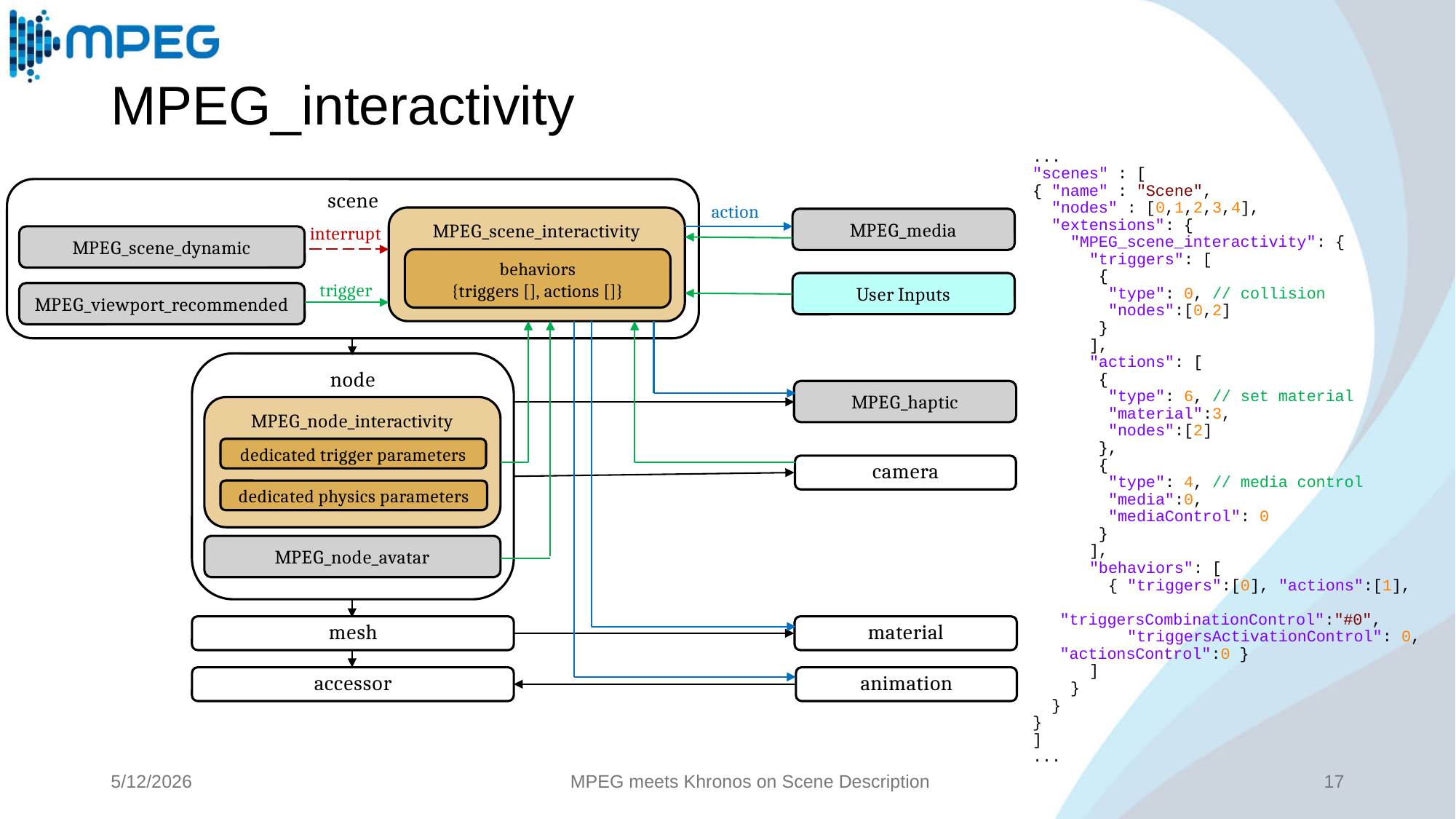

# MPEG_interactivity
...
"scenes" : [
{ "name" : "Scene",
  "nodes" : [0,1,2,3,4],
  "extensions": {
    "MPEG_scene_interactivity": {
      "triggers": [
       {
        "type": 0, // collision
        "nodes":[0,2]
       }
      ],
      "actions": [
       {
        "type": 6, // set material
        "material":3,
        "nodes":[2]
       },
       {
        "type": 4, // media control
        "media":0,
        "mediaControl": 0
       }
      ],
      "behaviors": [
        { "triggers":[0], "actions":[1],
          "triggersCombinationControl":"#0",
          "triggersActivationControl": 0, "actionsControl":0 }
      ]
    }
  }
}
]
...
scene
action
MPEG_scene_interactivity
MPEG_media
interrupt
MPEG_scene_dynamic
behaviors
{triggers [], actions []}
trigger
User Inputs
MPEG_viewport_recommended
node
MPEG_haptic
MPEG_node_interactivity
dedicated trigger parameters
camera
dedicated physics parameters
MPEG_node_avatar
material
mesh
animation
accessor
5/12/2026
MPEG meets Khronos on Scene Description
17